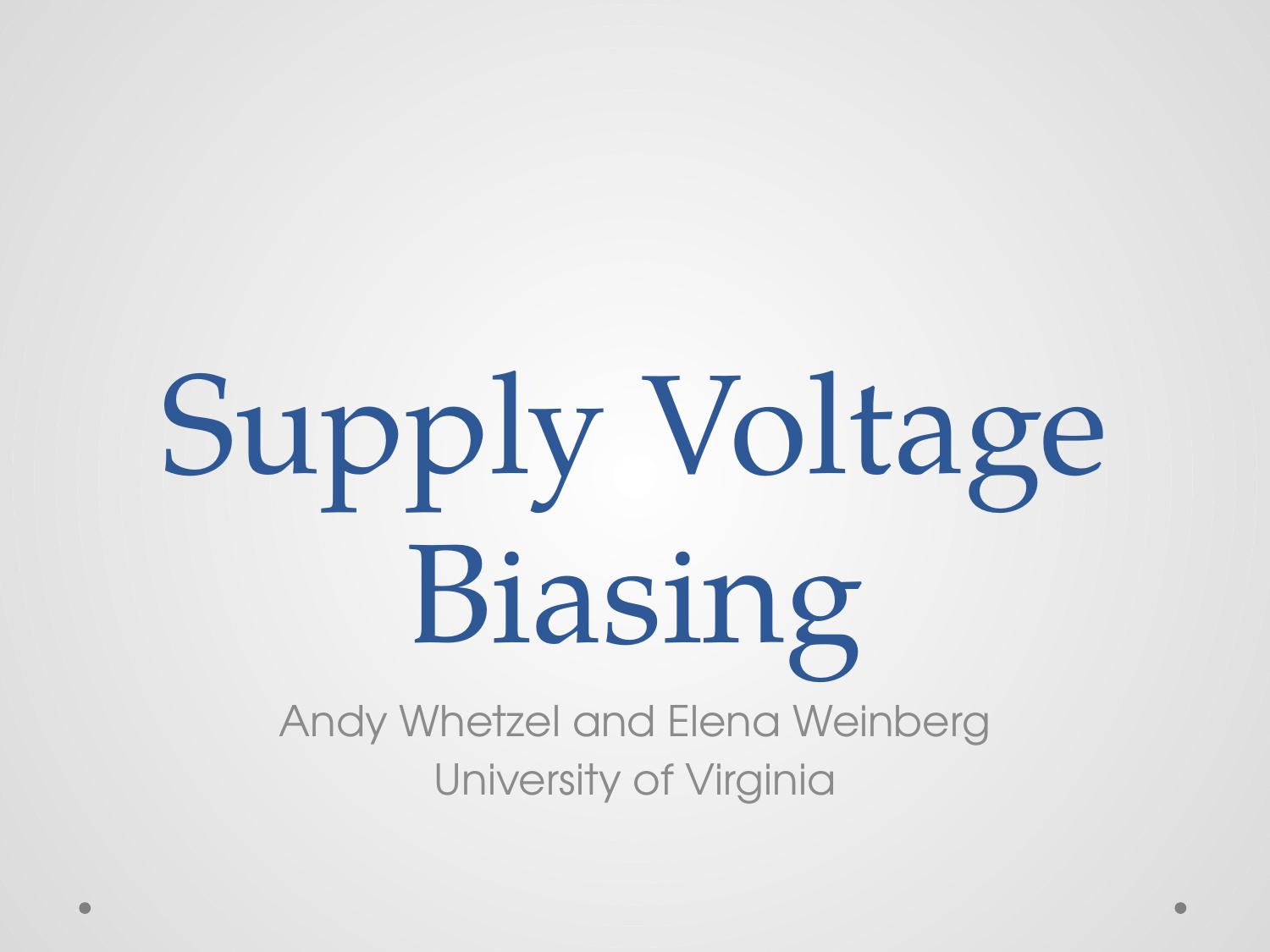

# Supply Voltage Biasing
Andy Whetzel and Elena Weinberg
University of Virginia